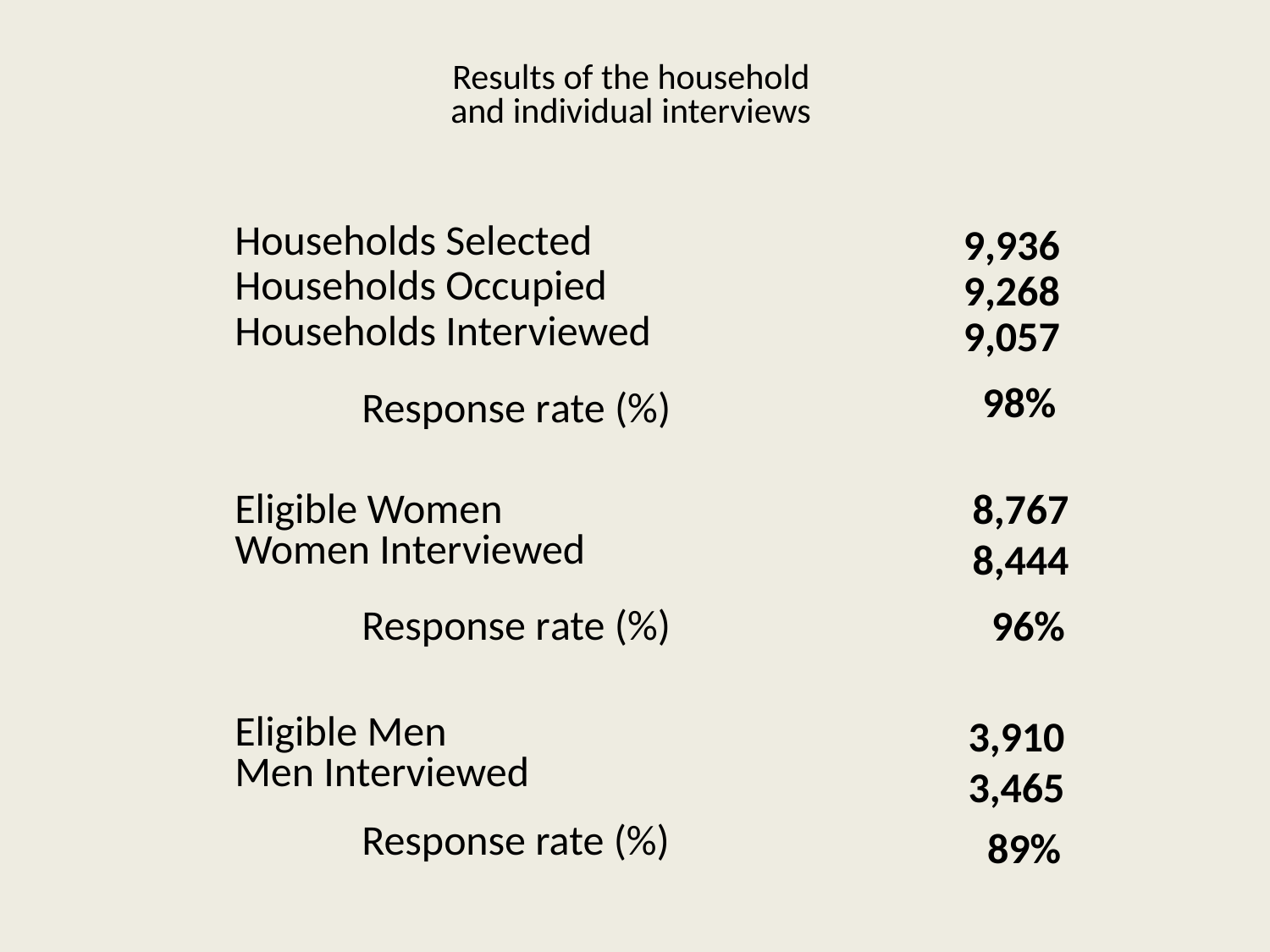

# Results of the household and individual interviews
Households Selected
Households Occupied
Households Interviewed

 	Response rate (%)
   9,936
   9,268
   9,057

     98%

     8,767
     8,444
       96%
Eligible Women
Women Interviewed

  	Response rate (%)
Eligible Men
Men Interviewed

  	Response rate (%)
  3,910
  3,465
    89%